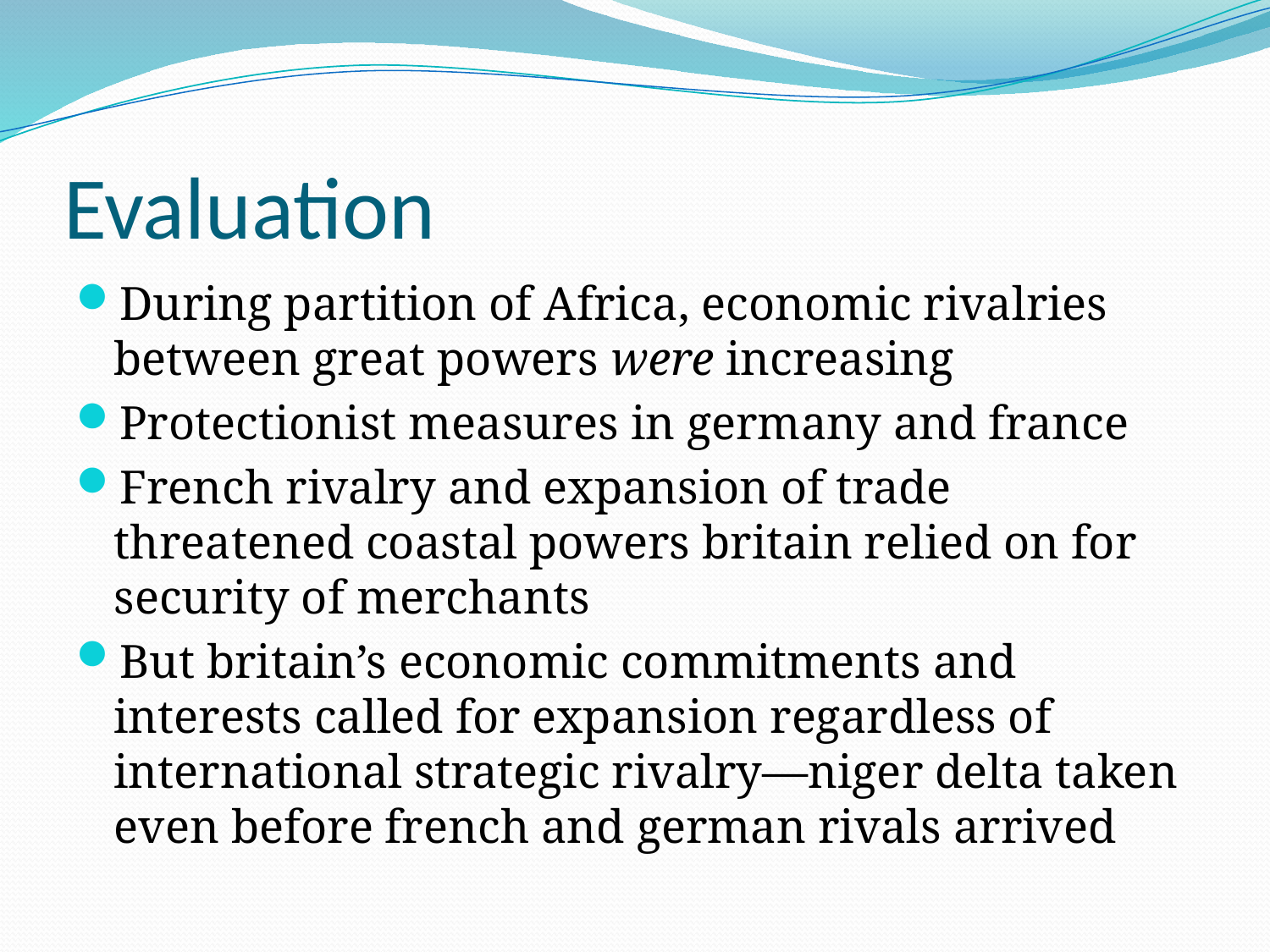

# Evaluation
During partition of Africa, economic rivalries between great powers were increasing
Protectionist measures in germany and france
French rivalry and expansion of trade threatened coastal powers britain relied on for security of merchants
But britain’s economic commitments and interests called for expansion regardless of international strategic rivalry—niger delta taken even before french and german rivals arrived